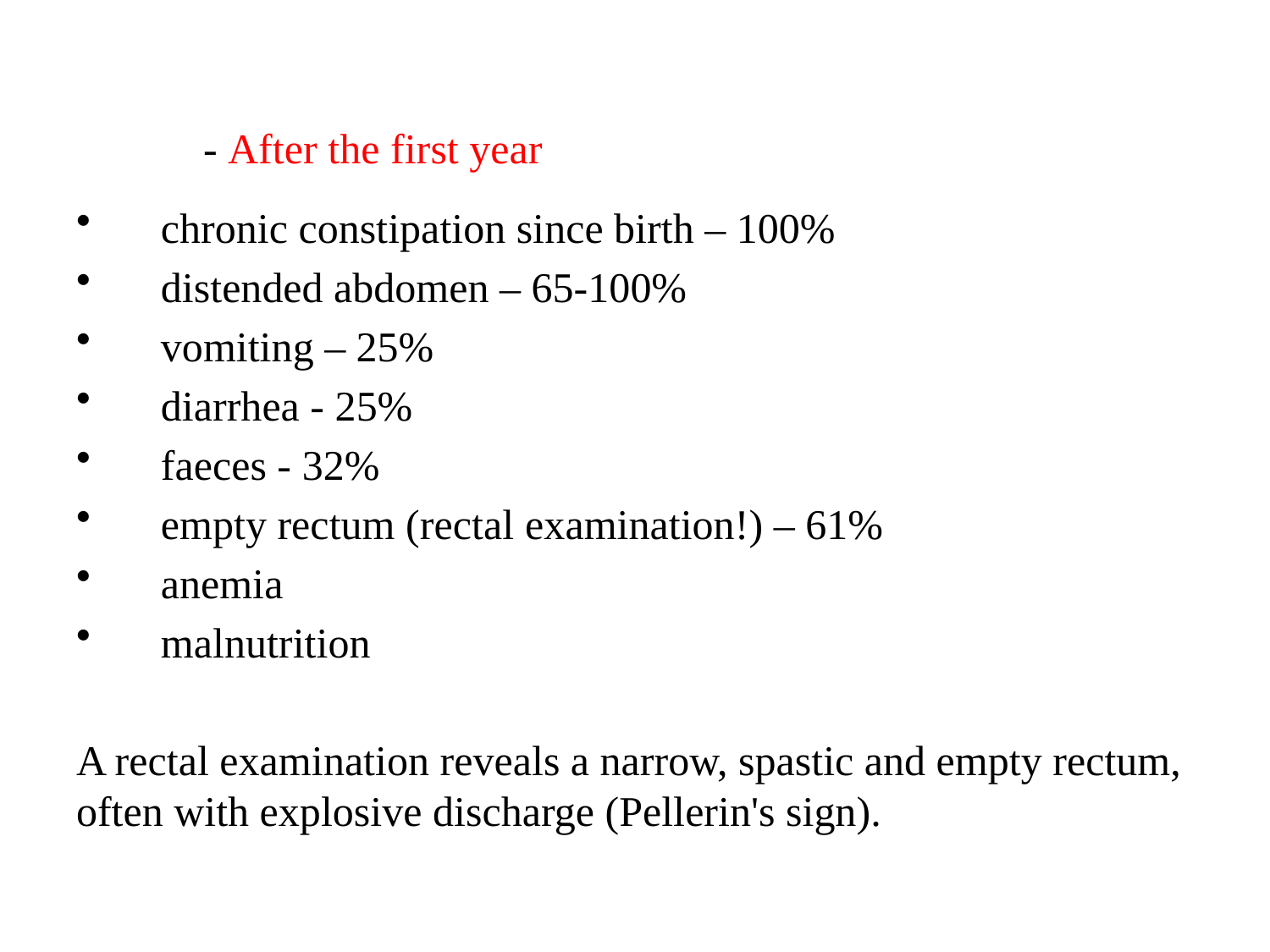

- After the first year

chronic constipation since birth – 100%
distended abdomen – 65-100%
vomiting – 25%
diarrhea - 25%
faeces - 32%
empty rectum (rectal examination!) – 61%
anemia
malnutrition

A rectal examination reveals a narrow, spastic and empty rectum, often with explosive discharge (Pellerin's sign).